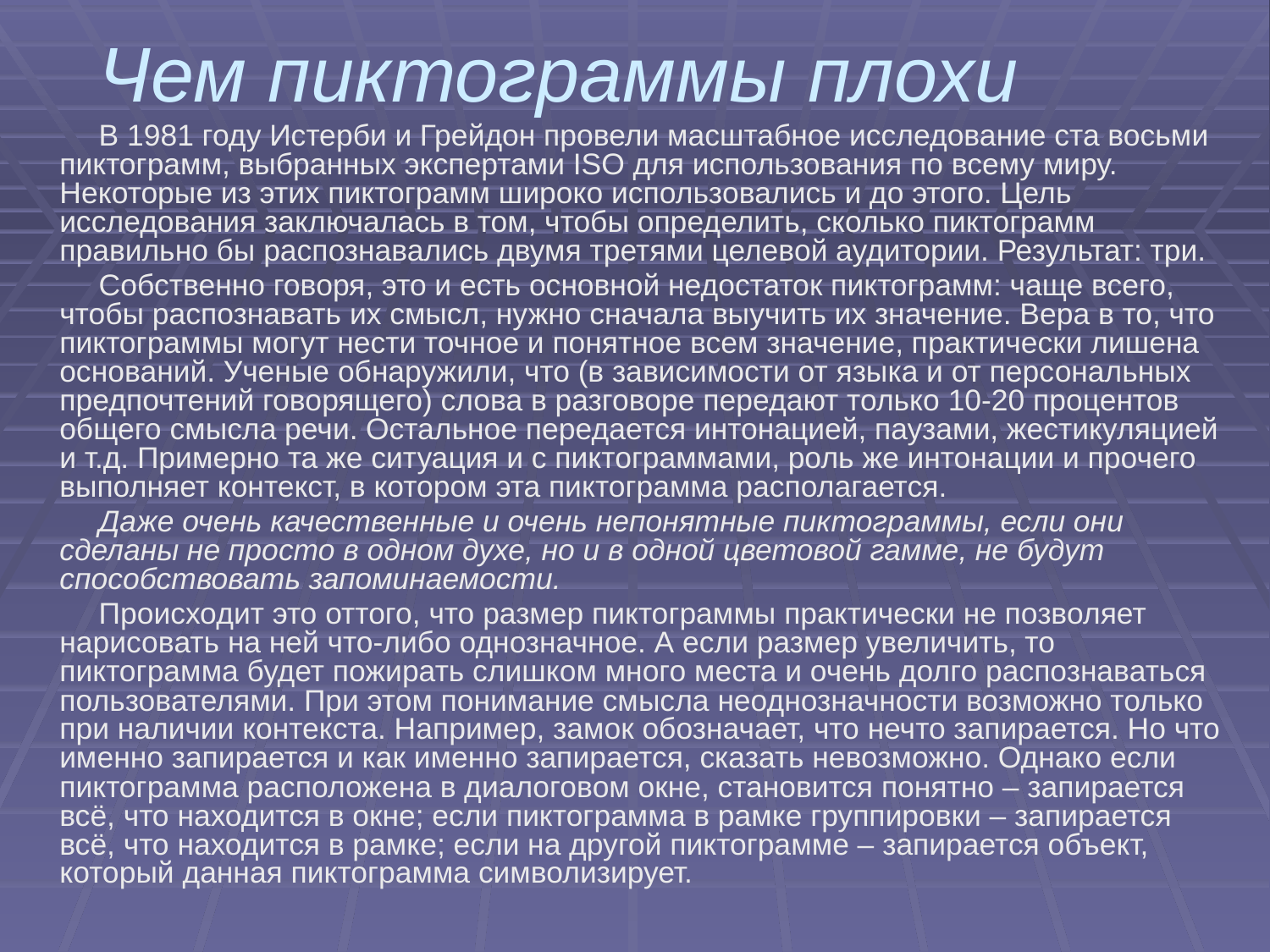

Чем пиктограммы плохи
В 1981 году Истерби и Грейдон провели масштабное исследование ста восьми пиктограмм, выбранных экспертами ISO для использования по всему миру. Некоторые из этих пиктограмм широко использовались и до этого. Цель исследования заключалась в том, чтобы определить, сколько пиктограмм правильно бы распознавались двумя третями целевой аудитории. Результат: три.
Собственно говоря, это и есть основной недостаток пиктограмм: чаще всего, чтобы распознавать их смысл, нужно сначала выучить их значение. Вера в то, что пиктограммы могут нести точное и понятное всем значение, практически лишена оснований. Ученые обнаружили, что (в зависимости от языка и от персональных предпочтений говорящего) слова в разговоре передают только 10-20 процентов общего смысла речи. Остальное передается интонацией, паузами, жестикуляцией и т.д. Примерно та же ситуация и с пиктограммами, роль же интонации и прочего выполняет контекст, в котором эта пиктограмма располагается.
Даже очень качественные и очень непонятные пиктограммы, если они сделаны не просто в одном духе, но и в одной цветовой гамме, не будут способствовать запоминаемости.
Происходит это оттого, что размер пиктограммы практически не позволяет нарисовать на ней что-либо однозначное. А если размер увеличить, то пиктограмма будет пожирать слишком много места и очень долго распознаваться пользователями. При этом понимание смысла неоднозначности возможно только при наличии контекста. Например, замок обозначает, что нечто запирается. Но что именно запирается и как именно запирается, сказать невозможно. Однако если пиктограмма расположена в диалоговом окне, становится понятно – запирается всё, что находится в окне; если пиктограмма в рамке группировки – запирается всё, что находится в рамке; если на другой пиктограмме – запирается объект, который данная пиктограмма символизирует.